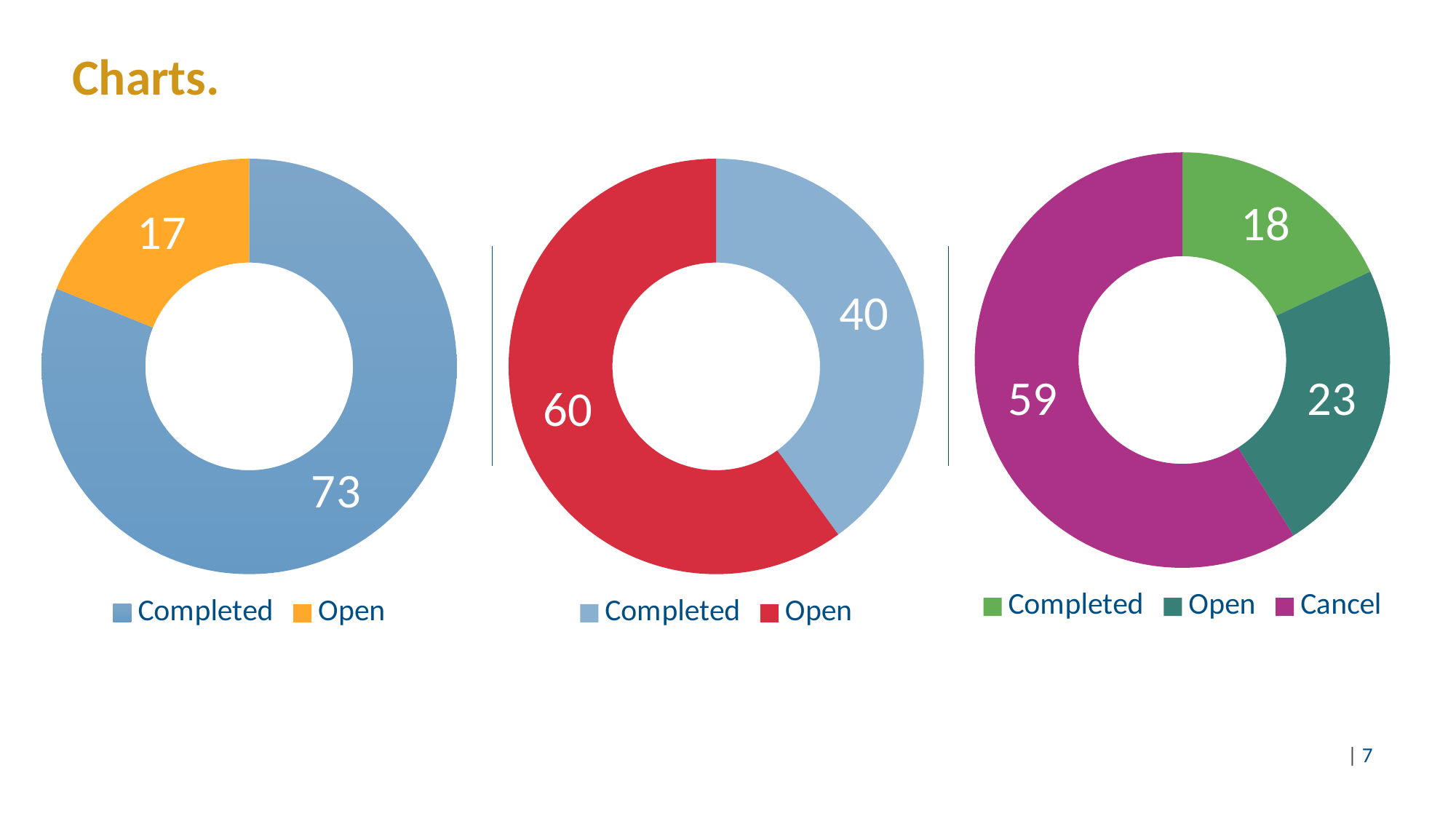

# Charts.

### Chart

| Category | Verkauf |
|---|---|
| Completed | 18.0 |
| Open | 23.0 |
| Cancel | 59.0 |

### Chart

| Category | Verkauf |
|---|---|
| Completed | 73.0 |
| Open | 17.0 |

### Chart

| Category | Verkauf |
|---|---|
| Completed | 40.0 |
| Open | 60.0 |